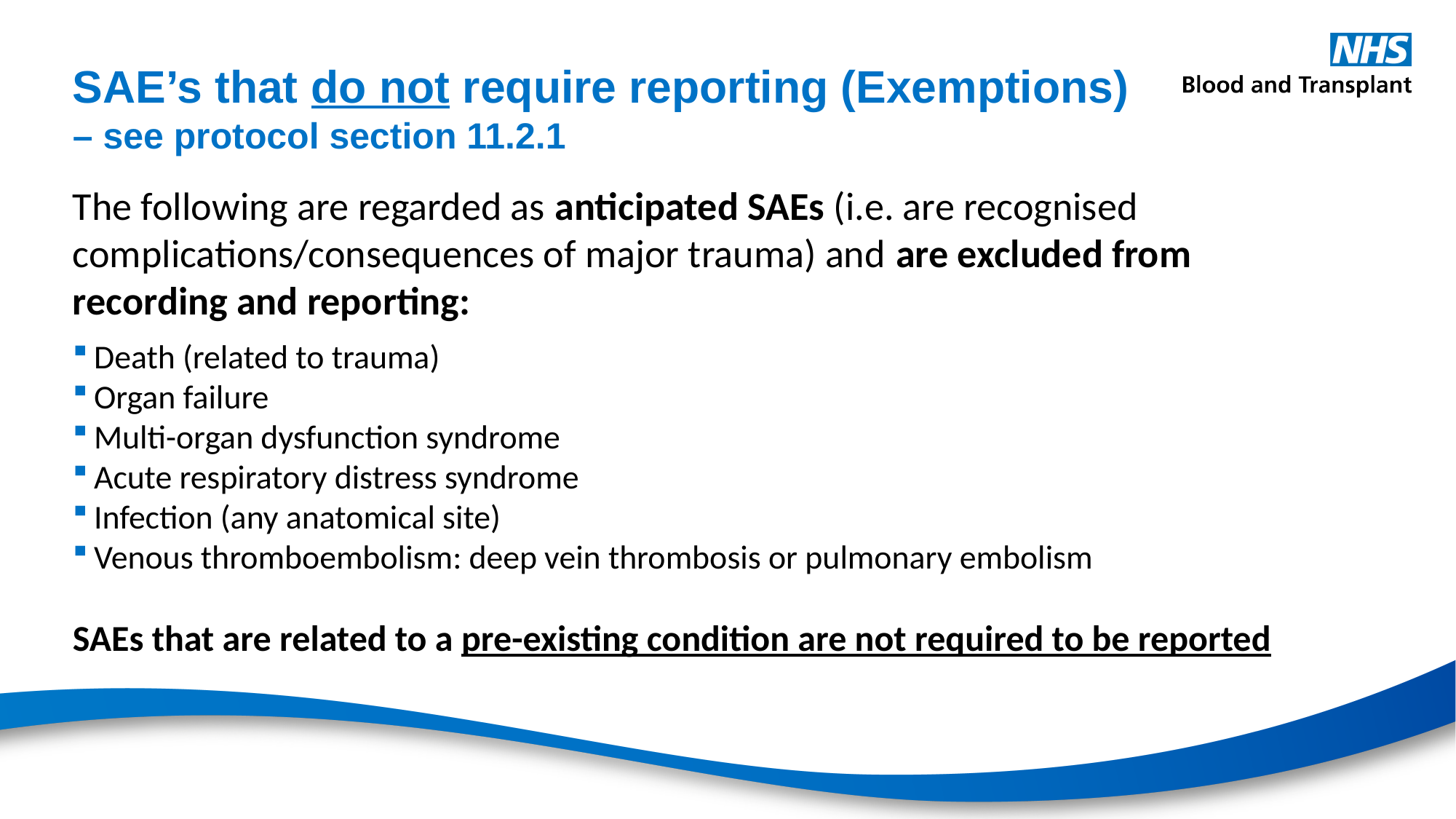

# SAE’s that do not require reporting (Exemptions) – see protocol section 11.2.1
The following are regarded as anticipated SAEs (i.e. are recognised complications/consequences of major trauma) and are excluded from recording and reporting:
Death (related to trauma)
Organ failure
Multi-organ dysfunction syndrome
Acute respiratory distress syndrome
Infection (any anatomical site)
Venous thromboembolism: deep vein thrombosis or pulmonary embolism

SAEs that are related to a pre-existing condition are not required to be reported